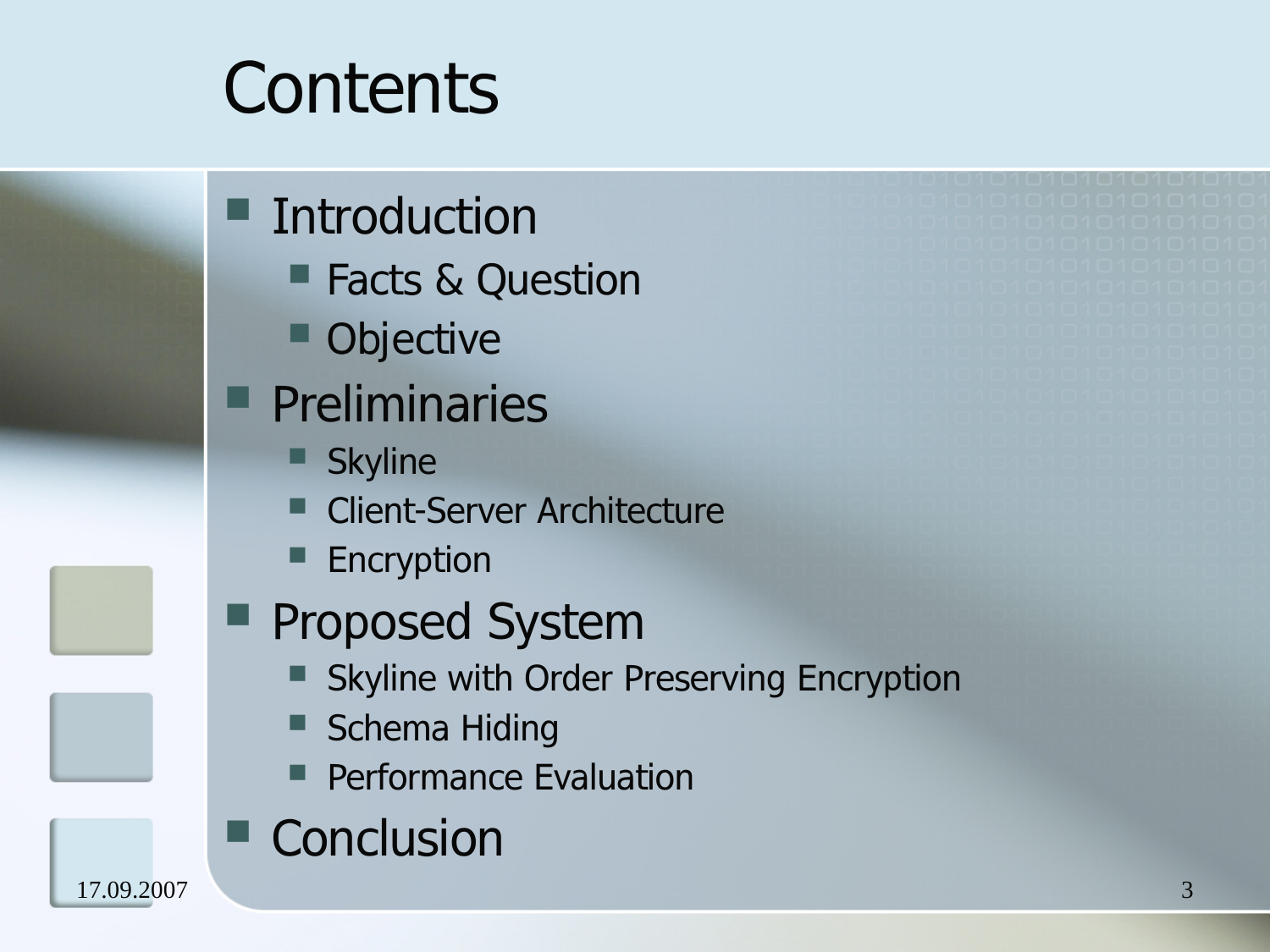

# Contents
Introduction
Facts & Question
Objective
Preliminaries
Skyline
Client-Server Architecture
Encryption
Proposed System
Skyline with Order Preserving Encryption
Schema Hiding
Performance Evaluation
Conclusion
17.09.2007
3